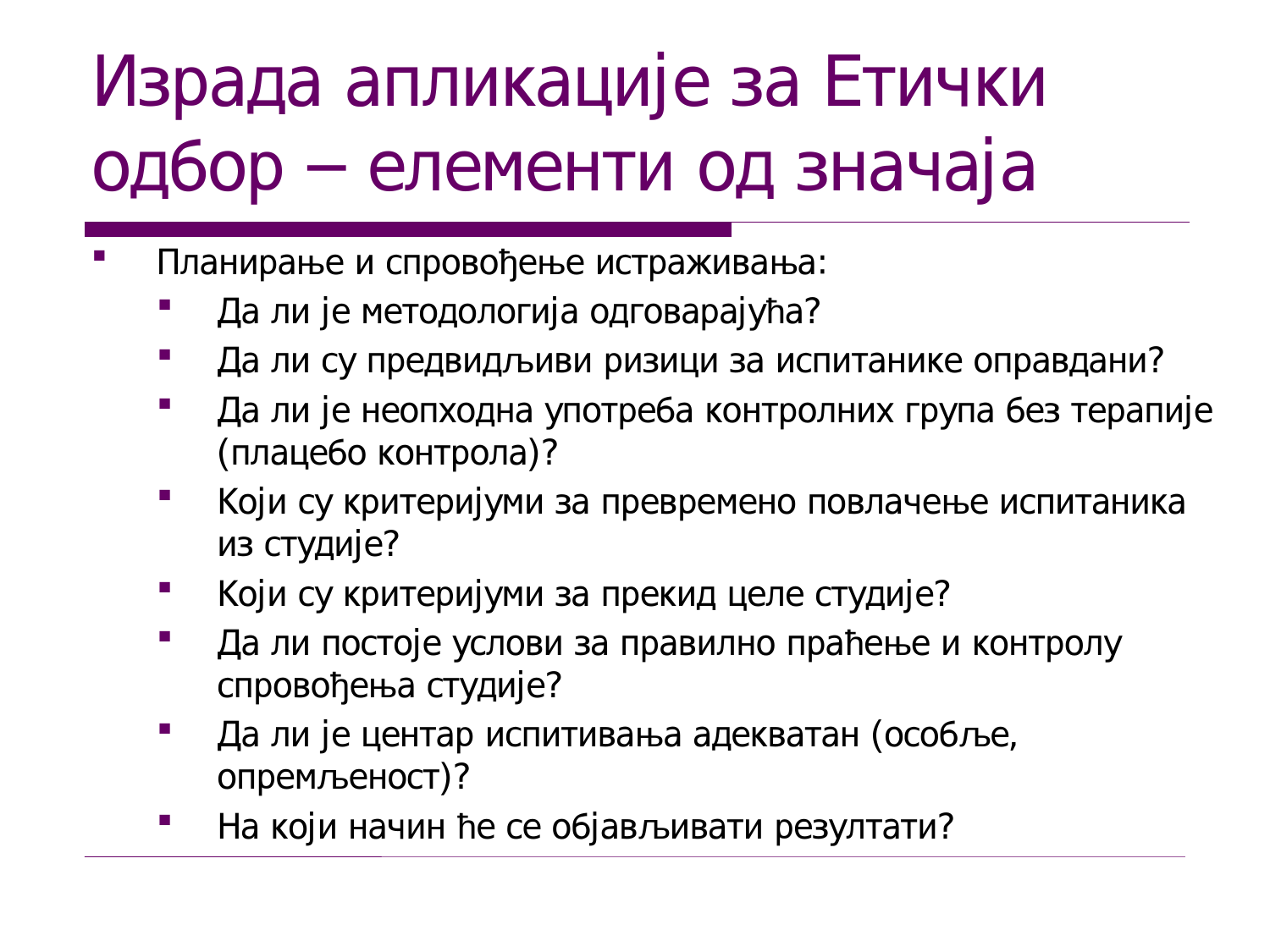

# Израда апликације за Етички одбор – елементи од значаја
Планирање и спровођење истраживања:
Да ли је методологија одговарајућа?
Да ли су предвидљиви ризици за испитанике оправдани?
Да ли је неопходна употреба контролних група без терапије (плацебо контрола)?
Који су критеријуми за превремено повлачење испитаника из студије?
Који су критеријуми за прекид целе студије?
Да ли постоје услови за правилно праћење и контролу спровођења студије?
Да ли је центар испитивања адекватан (особље, опремљеност)?
На који начин ће се објављивати резултати?